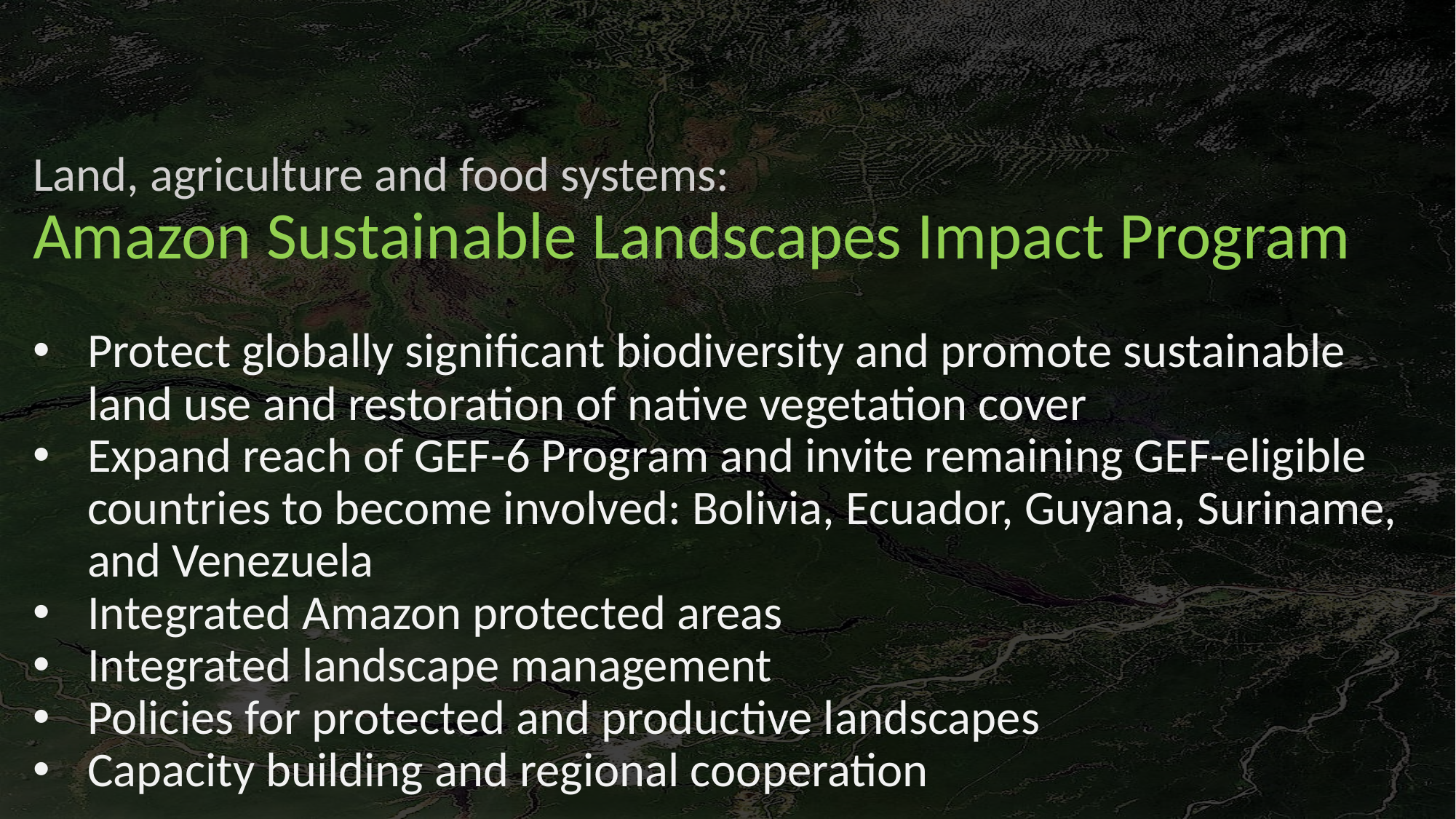

Land, agriculture and food systems:
Amazon Sustainable Landscapes Impact Program

Protect globally significant biodiversity and promote sustainable land use and restoration of native vegetation cover
Expand reach of GEF-6 Program and invite remaining GEF-eligible countries to become involved: Bolivia, Ecuador, Guyana, Suriname, and Venezuela
Integrated Amazon protected areas
Integrated landscape management
Policies for protected and productive landscapes
Capacity building and regional cooperation